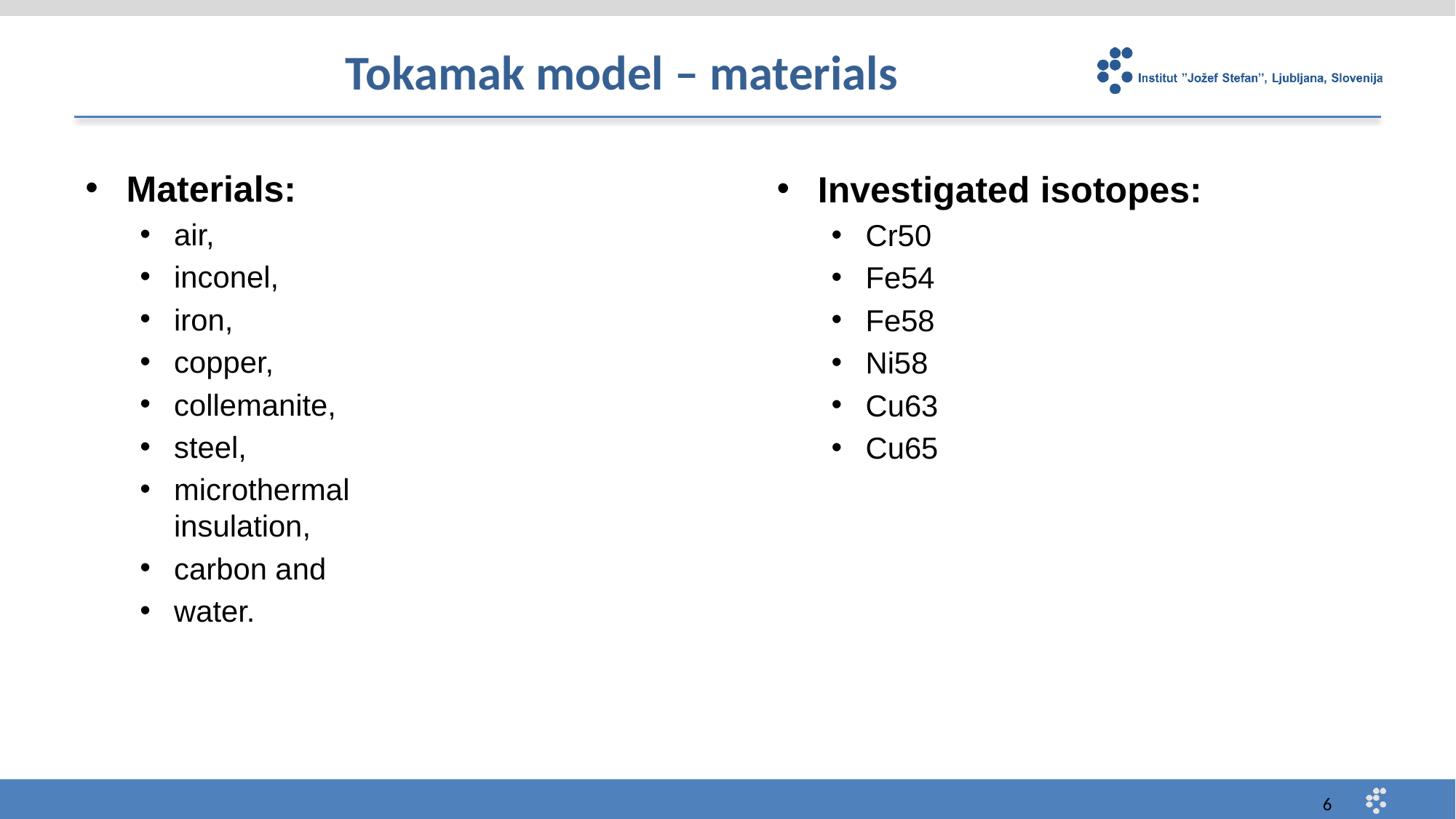

# Tokamak model – materials
Materials:
air,
inconel,
iron,
copper,
collemanite,
steel,
microthermal insulation,
carbon and
water.

Investigated isotopes:
Cr50
Fe54
Fe58
Ni58
Cu63
Cu65

6